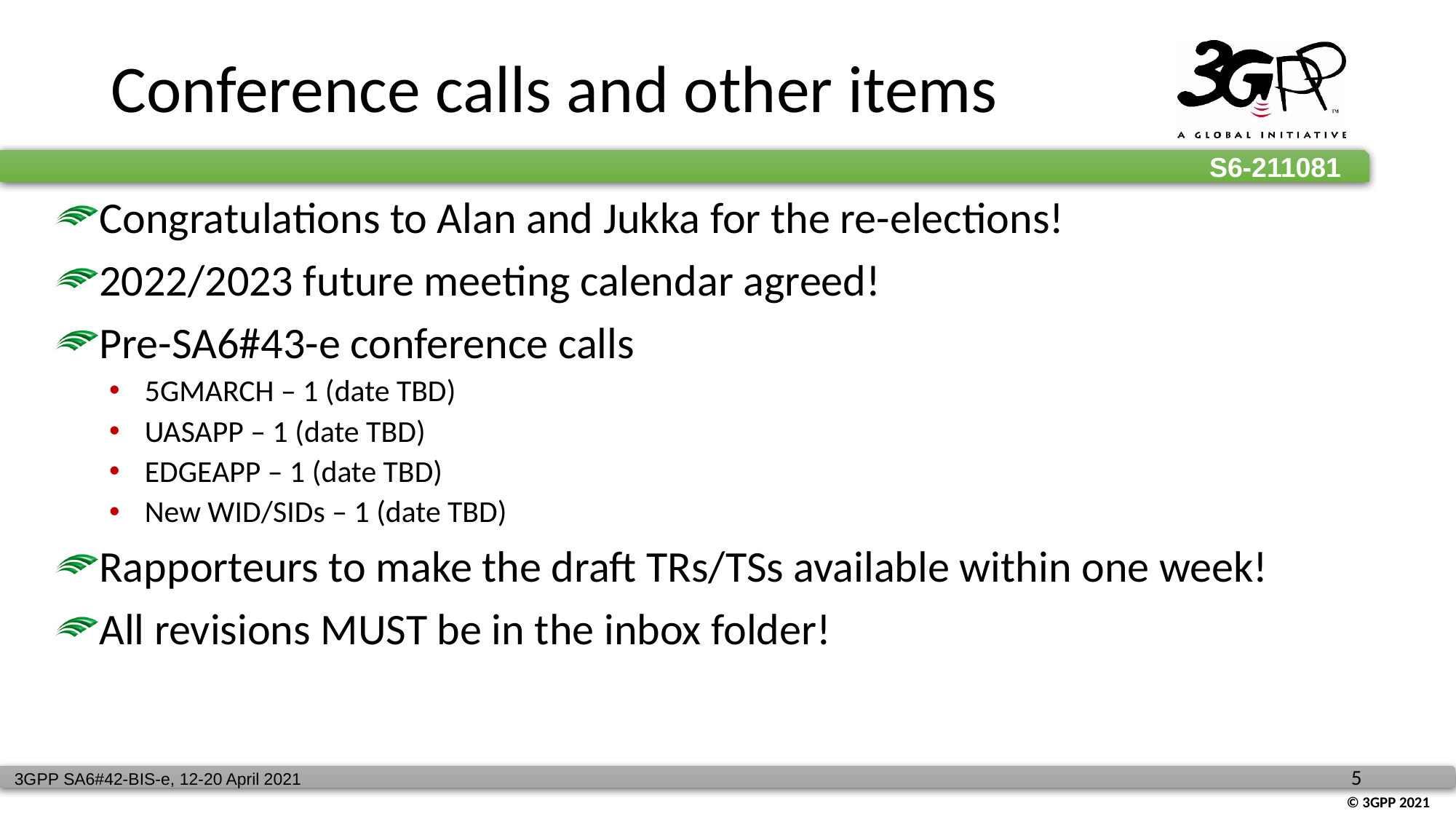

# Conference calls and other items
Congratulations to Alan and Jukka for the re-elections!
2022/2023 future meeting calendar agreed!
Pre-SA6#43-e conference calls
5GMARCH – 1 (date TBD)
UASAPP – 1 (date TBD)
EDGEAPP – 1 (date TBD)
New WID/SIDs – 1 (date TBD)
Rapporteurs to make the draft TRs/TSs available within one week!
All revisions MUST be in the inbox folder!